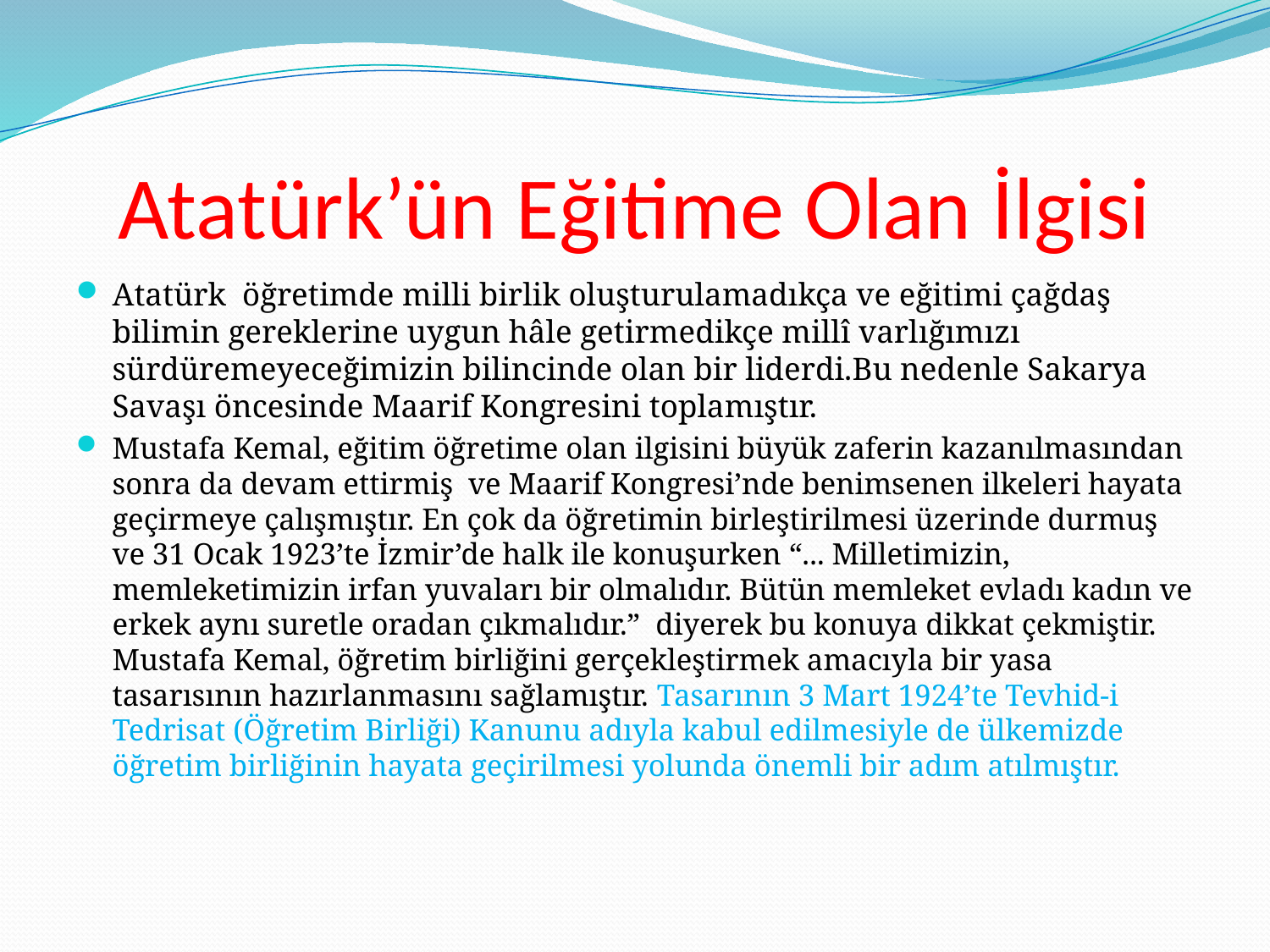

# Atatürk’ün Eğitime Olan İlgisi
Atatürk  öğretimde milli birlik oluşturulamadıkça ve eğitimi çağdaş bilimin gereklerine uygun hâle getirmedikçe millî varlığımızı sürdüremeyeceğimizin bilincinde olan bir liderdi.Bu nedenle Sakarya Savaşı öncesinde Maarif Kongresini toplamıştır.
Mustafa Kemal, eğitim öğretime olan ilgisini büyük zaferin kazanılmasından sonra da devam ettirmiş  ve Maarif Kongresi’nde benimsenen ilkeleri hayata geçirmeye çalışmıştır. En çok da öğretimin birleştirilmesi üzerinde durmuş ve 31 Ocak 1923’te İzmir’de halk ile konuşurken “... Milletimizin, memleketimizin irfan yuvaları bir olmalıdır. Bütün memleket evladı kadın ve erkek aynı suretle oradan çıkmalıdır.”  diyerek bu konuya dikkat çekmiştir. Mustafa Kemal, öğretim birliğini gerçekleştirmek amacıyla bir yasa tasarısının hazırlanmasını sağlamıştır. Tasarının 3 Mart 1924’te Tevhid-i Tedrisat (Öğretim Birliği) Kanunu adıyla kabul edilmesiyle de ülkemizde öğretim birliğinin hayata geçirilmesi yolunda önemli bir adım atılmıştır.